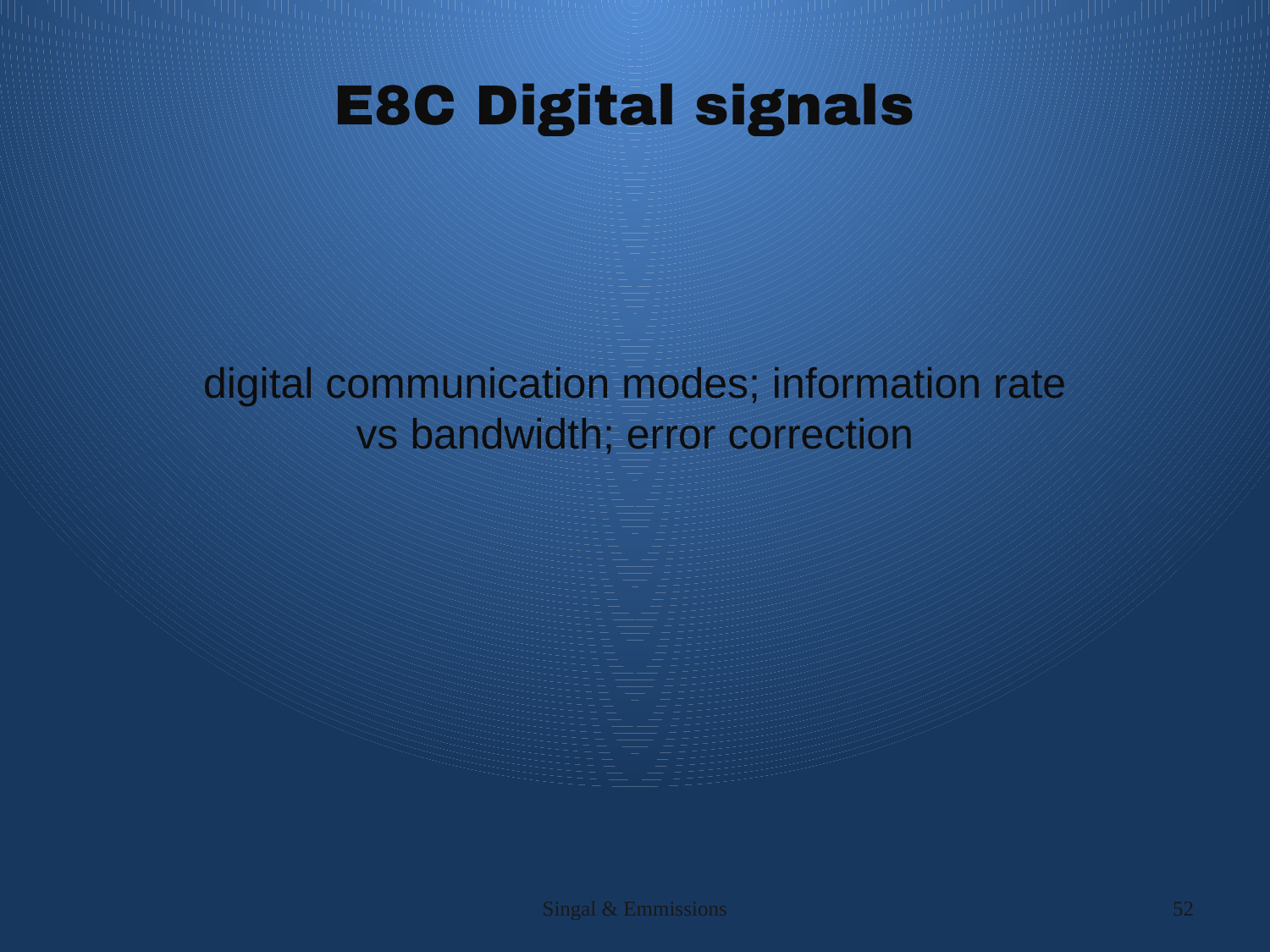

# E8C Digital signals
digital communication modes; information rate vs bandwidth; error correction
Singal & Emmissions
52